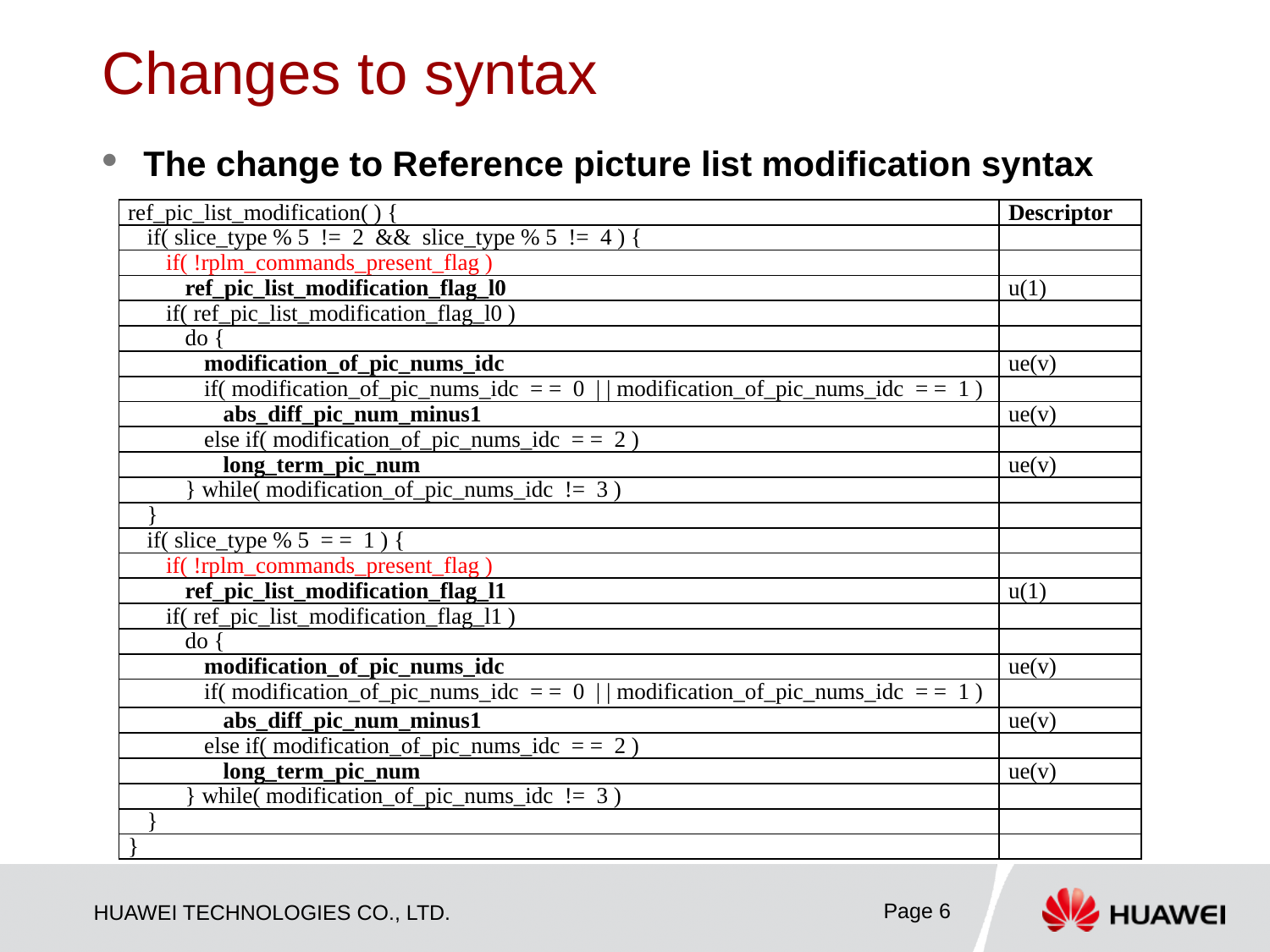

# Changes to syntax
The change to Reference picture list modification syntax
| ref\_pic\_list\_modification( ) { | Descriptor |
| --- | --- |
| if( slice\_type % 5 != 2 && slice\_type % 5 != 4 ) { |  |
| if( !rplm\_commands\_present\_flag ) |  |
| ref\_pic\_list\_modification\_flag\_l0 | u(1) |
| if( ref\_pic\_list\_modification\_flag\_l0 ) |  |
| do { |  |
| modification\_of\_pic\_nums\_idc | ue(v) |
| if( modification\_of\_pic\_nums\_idc = = 0 | | modification\_of\_pic\_nums\_idc = = 1 ) |  |
| abs\_diff\_pic\_num\_minus1 | ue(v) |
| else if( modification\_of\_pic\_nums\_idc = = 2 ) |  |
| long\_term\_pic\_num | ue(v) |
| } while( modification\_of\_pic\_nums\_idc != 3 ) |  |
| } |  |
| if( slice\_type % 5 = = 1 ) { |  |
| if( !rplm\_commands\_present\_flag ) |  |
| ref\_pic\_list\_modification\_flag\_l1 | u(1) |
| if( ref\_pic\_list\_modification\_flag\_l1 ) |  |
| do { |  |
| modification\_of\_pic\_nums\_idc | ue(v) |
| if( modification\_of\_pic\_nums\_idc = = 0 | | modification\_of\_pic\_nums\_idc = = 1 ) |  |
| abs\_diff\_pic\_num\_minus1 | ue(v) |
| else if( modification\_of\_pic\_nums\_idc = = 2 ) |  |
| long\_term\_pic\_num | ue(v) |
| } while( modification\_of\_pic\_nums\_idc != 3 ) |  |
| } |  |
| } |  |
Page 6